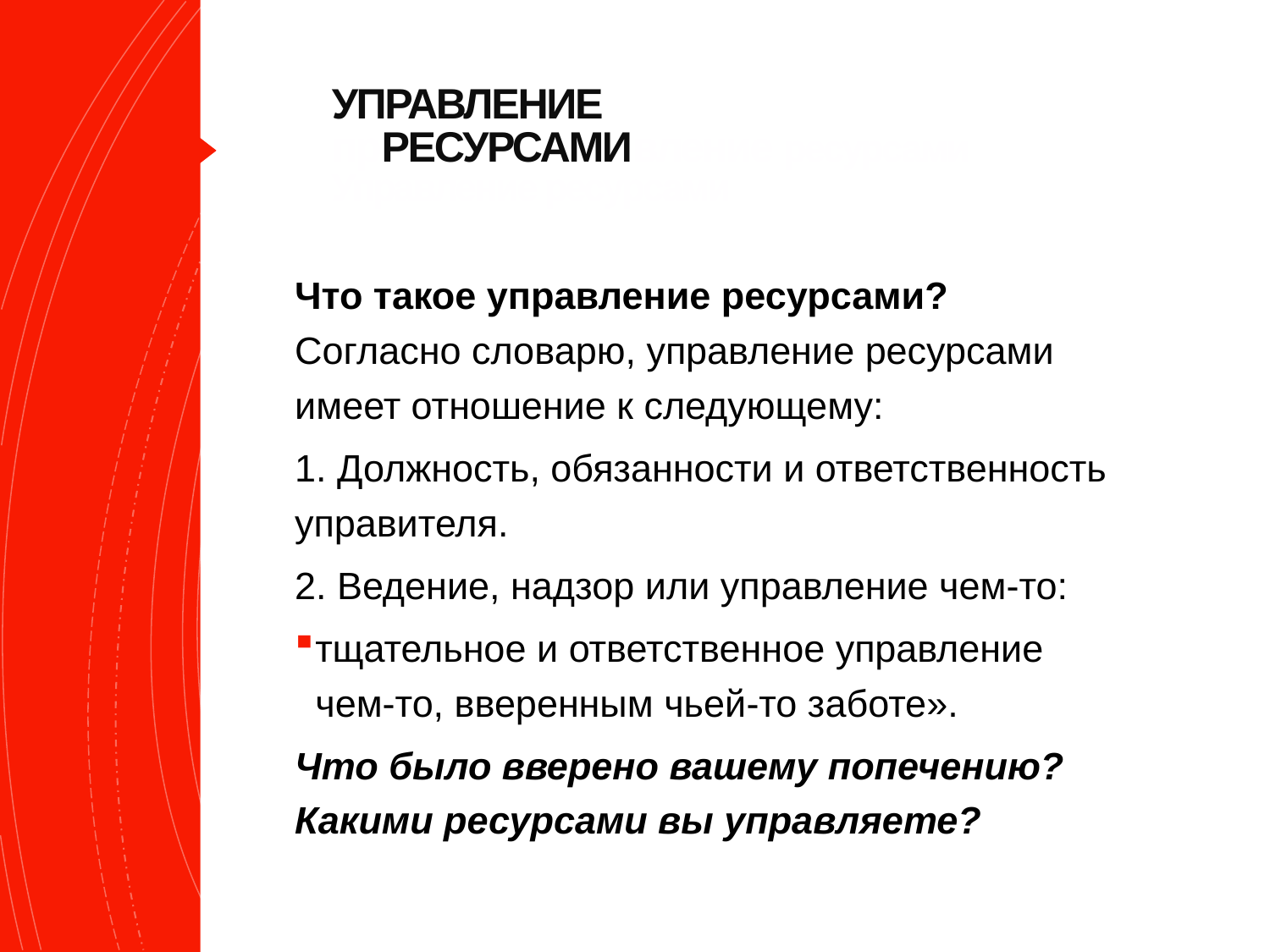

# УПРАВЛЕНИЕ        прРЕСУРСАМИвление ресурсами Управление ресурсами

Что такое управление ресурсами? Согласно словарю, управление ресурсами имеет отношение к следующему:
1. Должность, обязанности и ответственность управителя.
2. Ведение, надзор или управление чем-то:
тщательное и ответственное управление чем-то, вверенным чьей-то заботе».
Что было вверено вашему попечению? Какими ресурсами вы управляете?